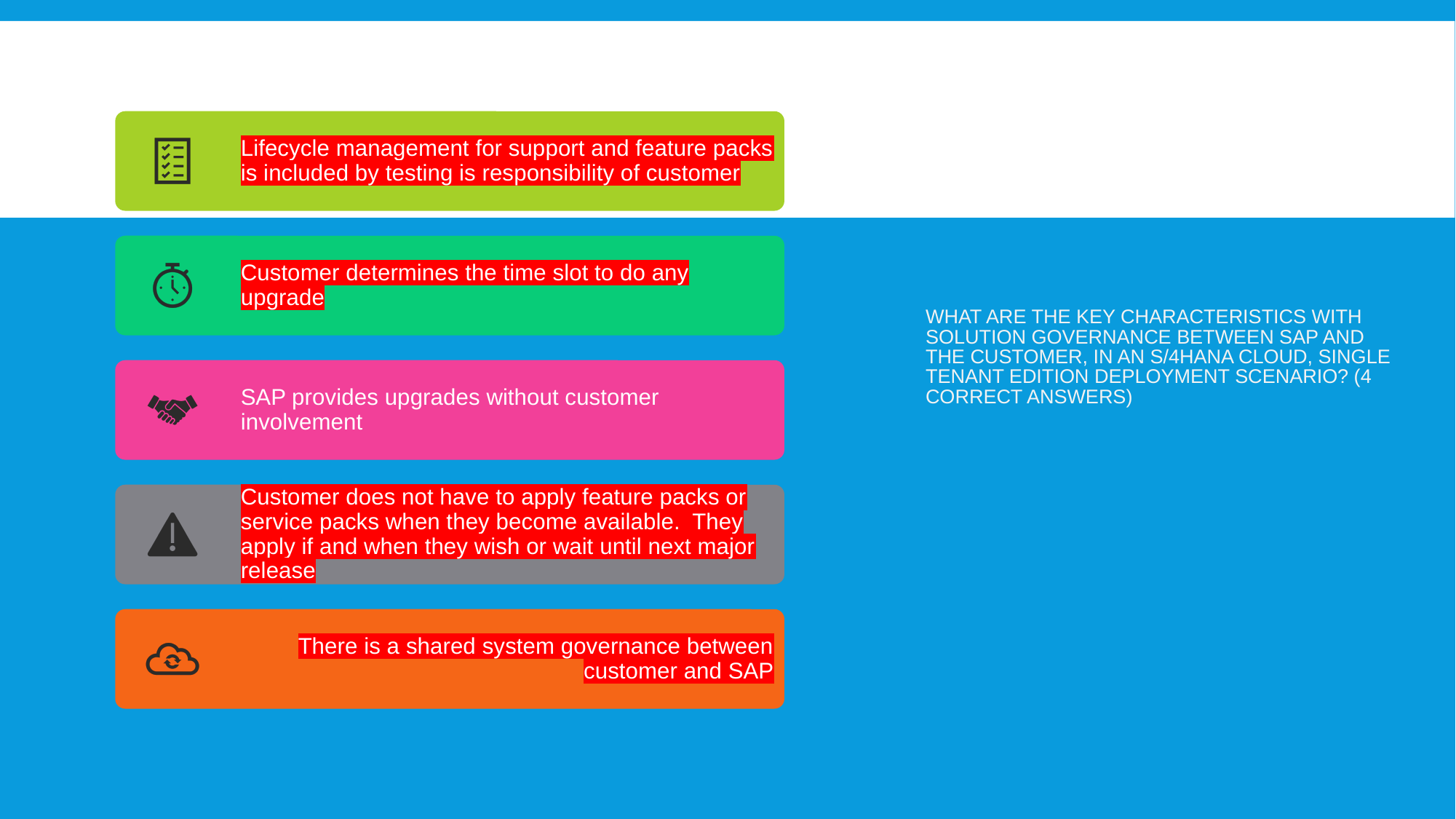

Lifecycle management for support and feature packs is included by testing is responsibility of customer
Customer determines the time slot to do any upgrade
SAP provides upgrades without customer involvement
Customer does not have to apply feature packs or service packs when they become available.  They apply if and when they wish or wait until next major release
There is a shared system governance between customer and SAP
# What are the key Characteristics with Solution Governance between SAP and the Customer, in an S/4HANA Cloud, single tenant edition deployment scenario? (4 correct answers)